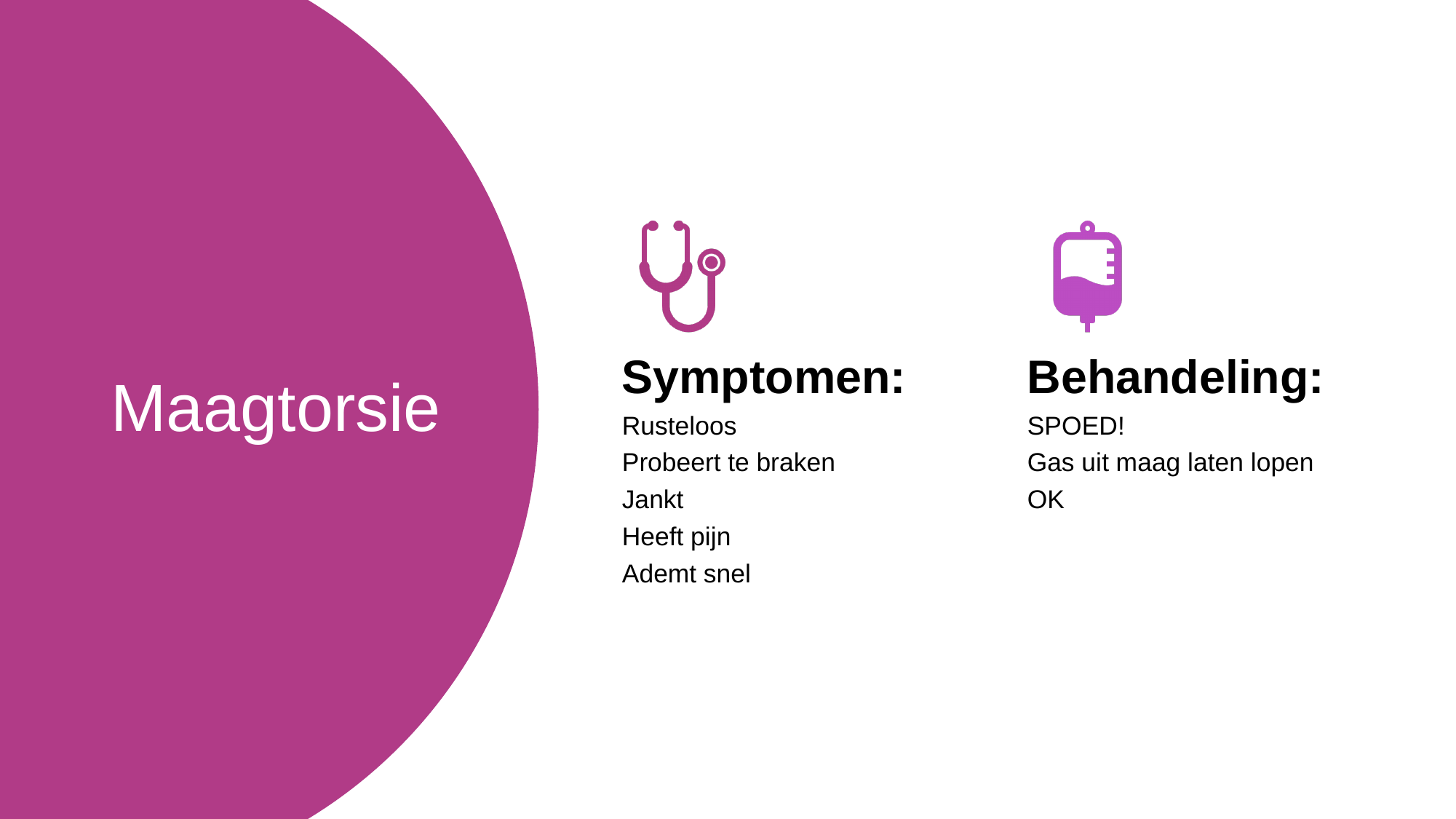

Symptomen:
Rusteloos
Probeert te braken
Jankt
Heeft pijn
Ademt snel
Behandeling:
SPOED!
Gas uit maag laten lopen
OK
# Maagtorsie